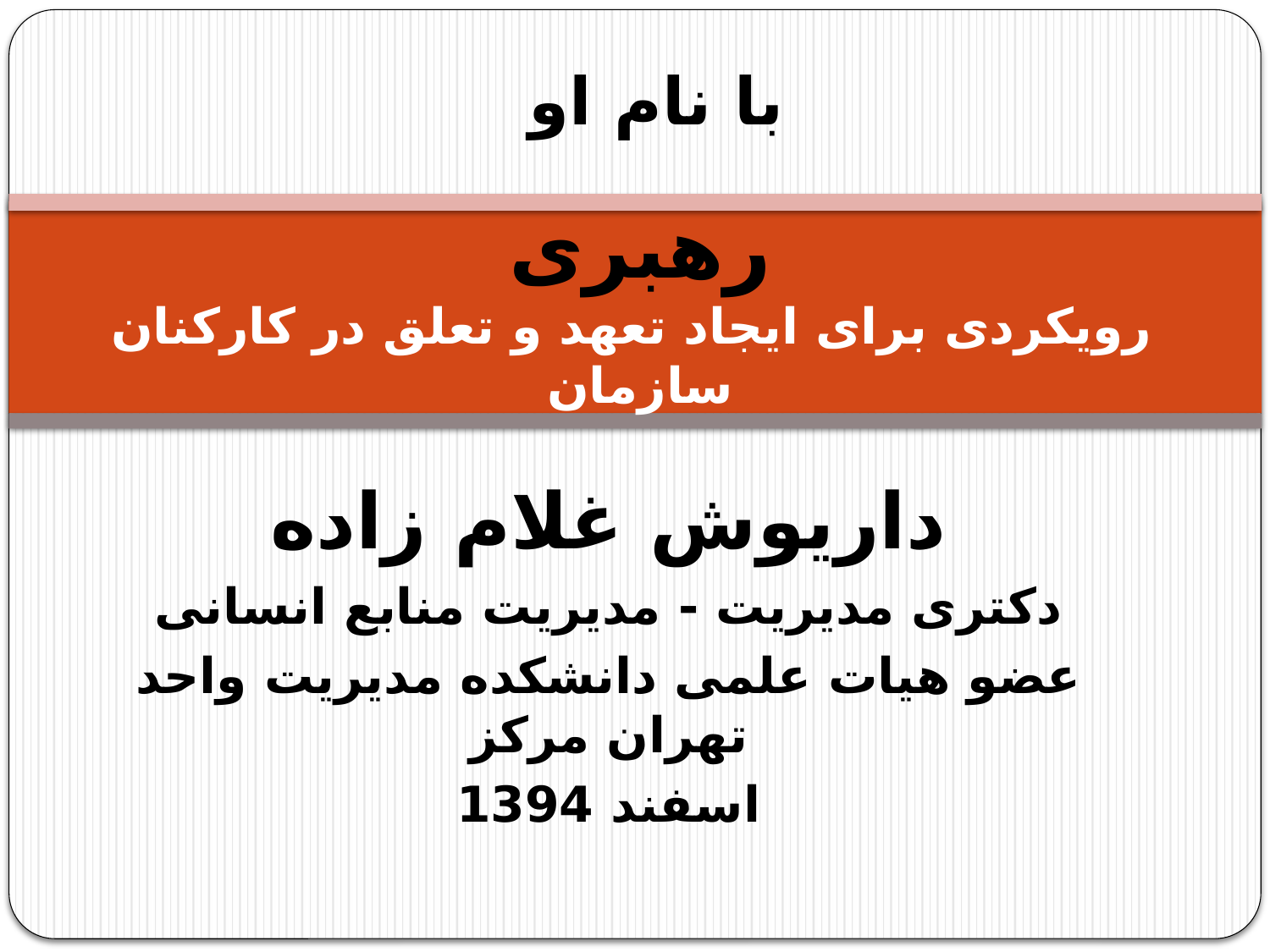

با نام او
# رهبری رویکردی برای ایجاد تعهد و تعلق در کارکنان سازمان
داریوش غلام زاده
دکتری مدیریت - مدیریت منابع انسانی
عضو هیات علمی دانشکده مدیریت واحد تهران مرکز
اسفند 1394